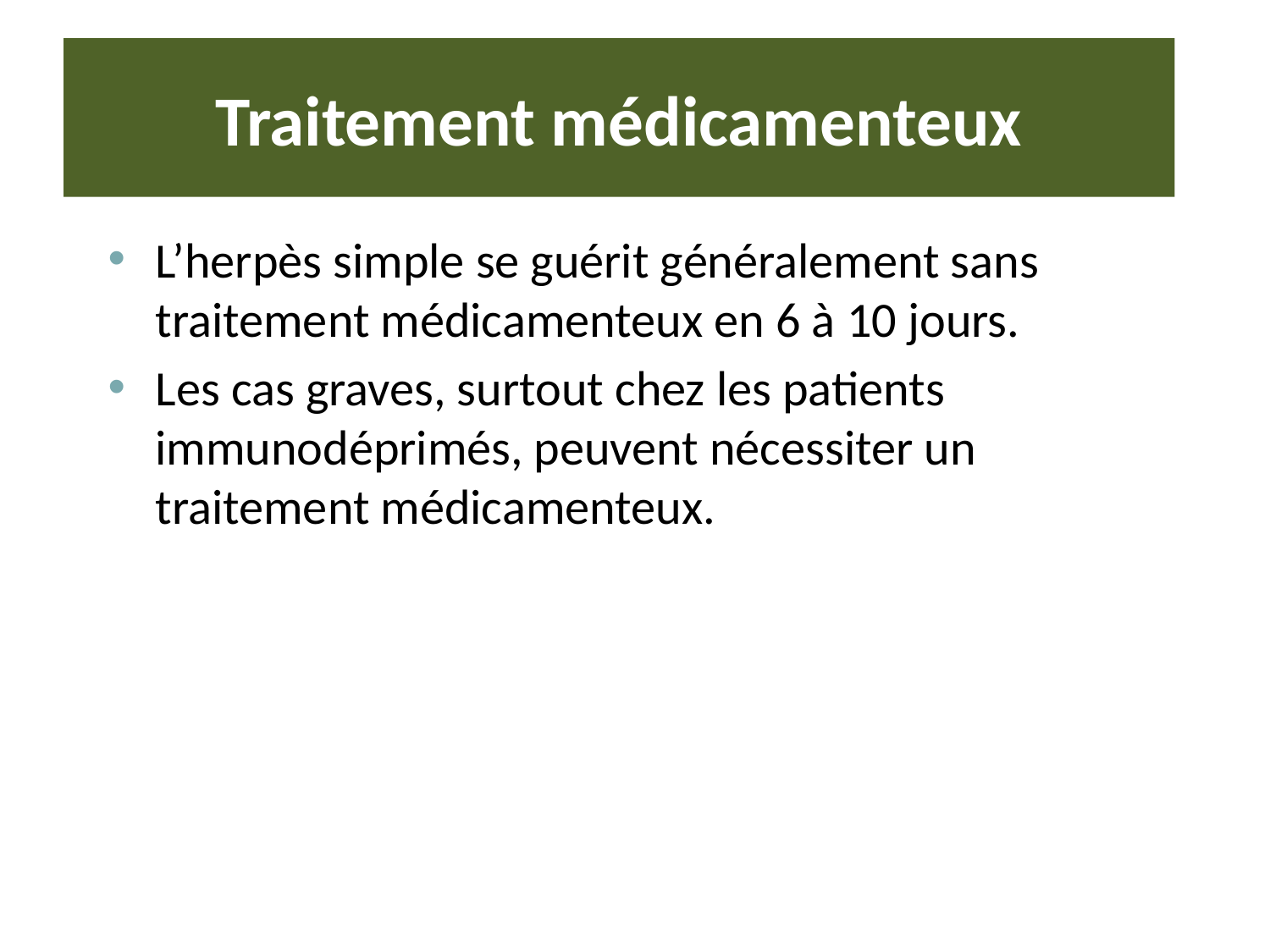

# Traitement médicamenteux
L’herpès simple se guérit généralement sans traitement médicamenteux en 6 à 10 jours.
Les cas graves, surtout chez les patients immunodéprimés, peuvent nécessiter un traitement médicamenteux.